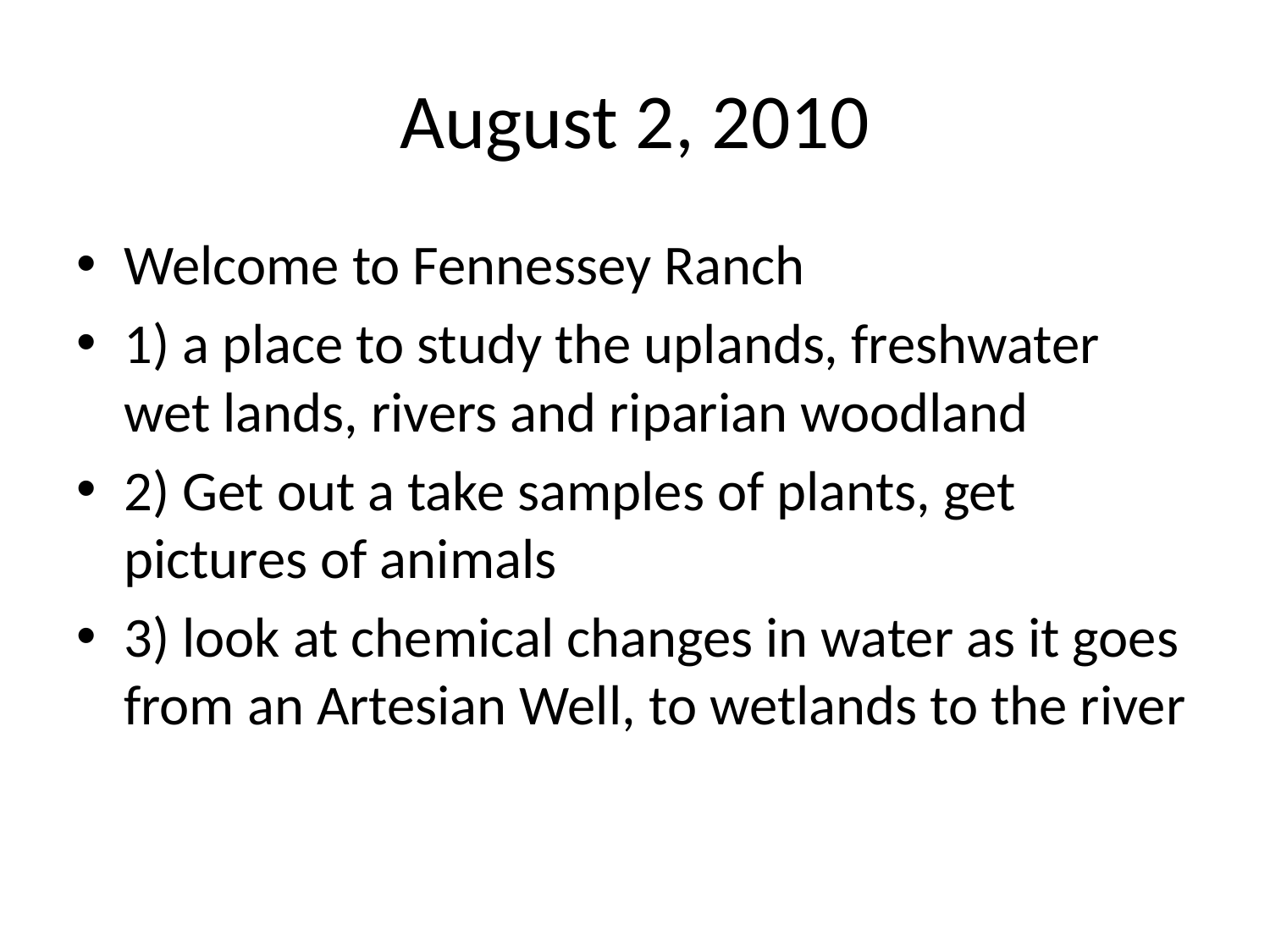

# August 2, 2010
Welcome to Fennessey Ranch
1) a place to study the uplands, freshwater wet lands, rivers and riparian woodland
2) Get out a take samples of plants, get pictures of animals
3) look at chemical changes in water as it goes from an Artesian Well, to wetlands to the river